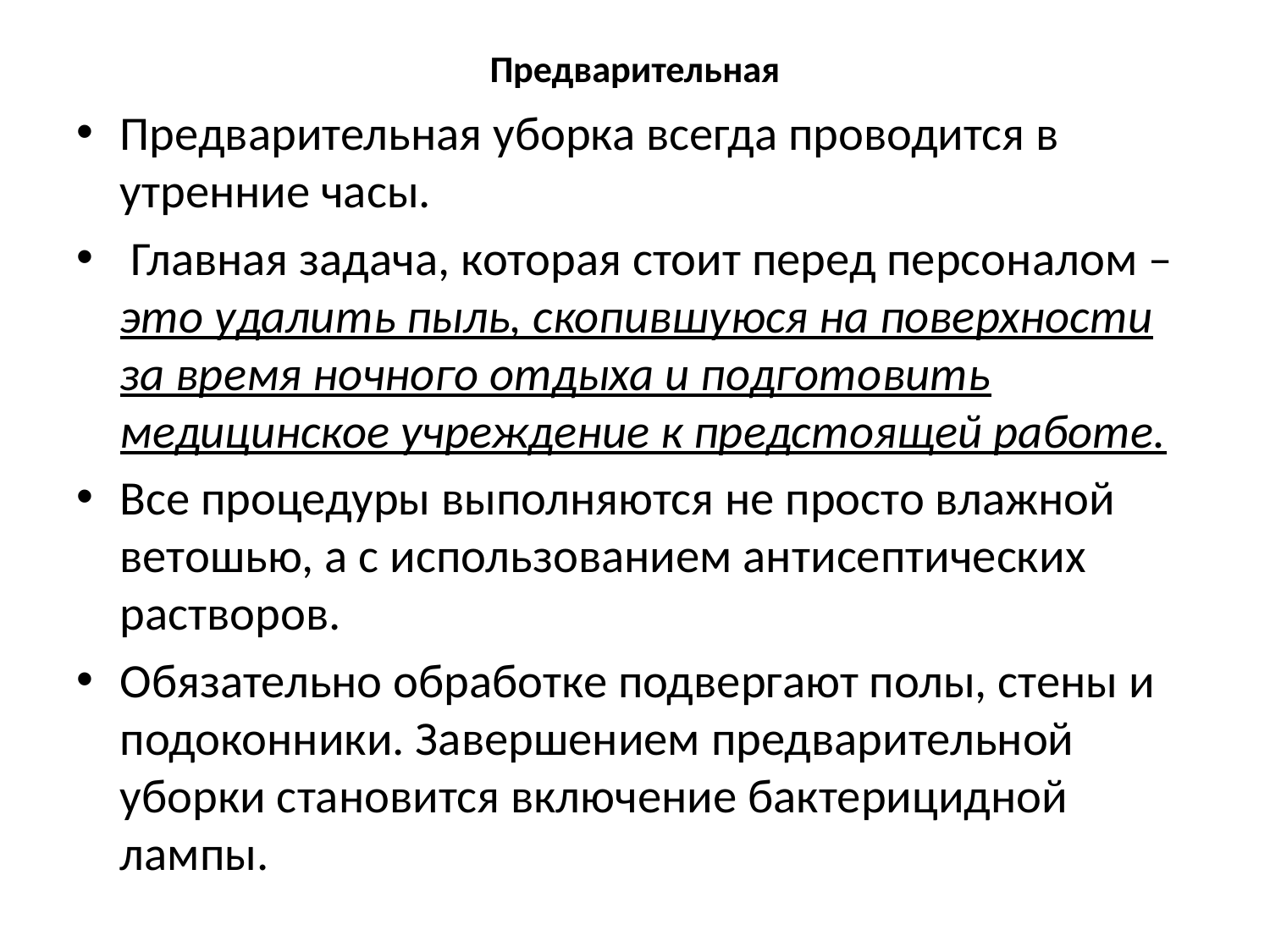

# Предварительная
Предварительная уборка всегда проводится в утренние часы.
 Главная задача, которая стоит перед персоналом – это удалить пыль, скопившуюся на поверхности за время ночного отдыха и подготовить медицинское учреждение к предстоящей работе.
Все процедуры выполняются не просто влажной ветошью, а с использованием антисептических растворов.
Обязательно обработке подвергают полы, стены и подоконники. Завершением предварительной уборки становится включение бактерицидной лампы.